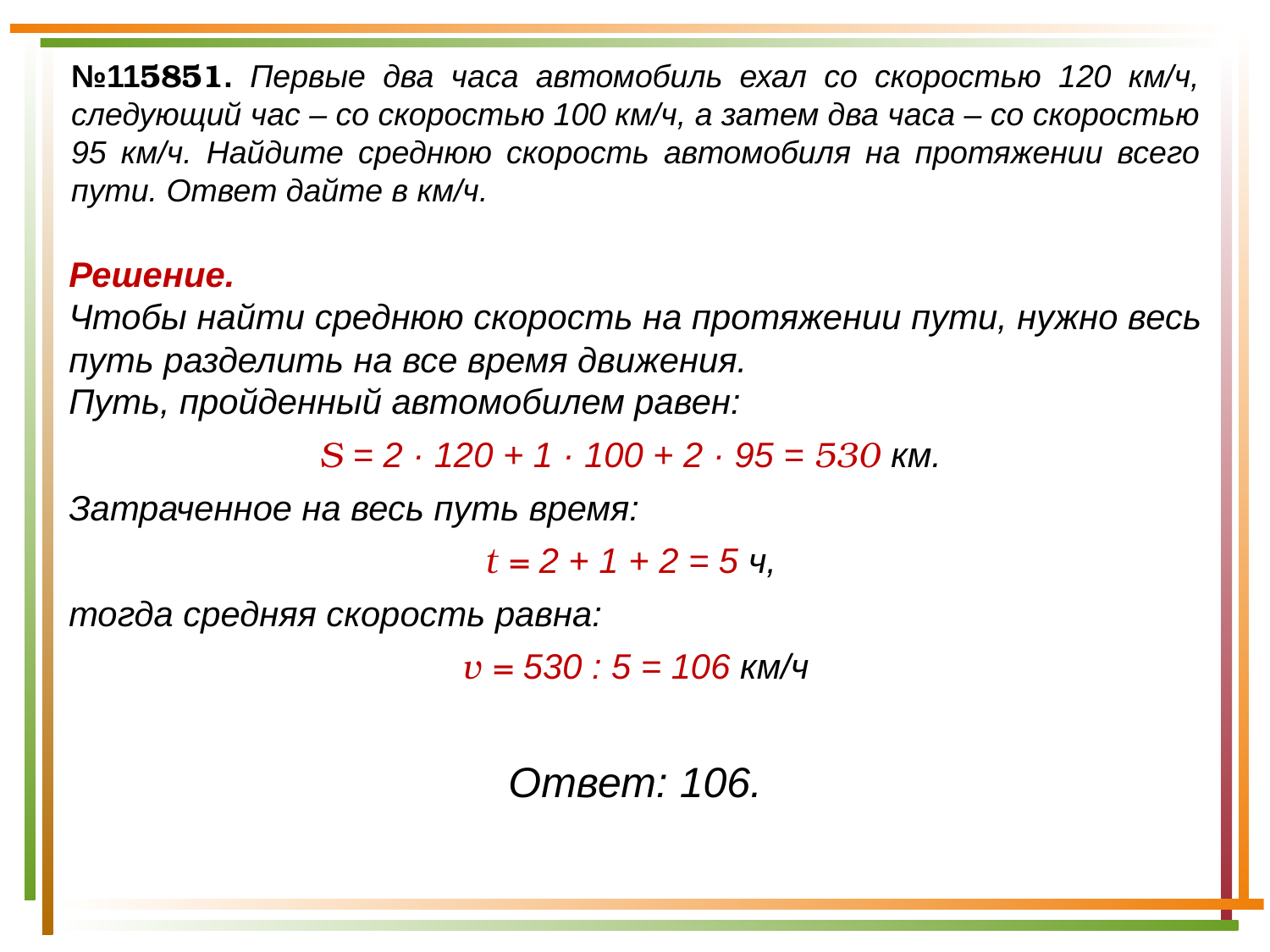

№115851. Первые два часа автомобиль ехал со скоростью 120 км/ч, следующий час – со скоростью 100 км/ч, а затем два часа – со скоростью 95 км/ч. Найдите среднюю скорость автомобиля на протяжении всего пути. Ответ дайте в км/ч.
Решение.
Чтобы найти среднюю скорость на протяжении пути, нужно весь путь разделить на все время движения.
Путь, пройденный автомобилем равен:
S = 2 · 120 + 1 · 100 + 2 · 95 = 530 км.
Затраченное на весь путь время:
t = 2 + 1 + 2 = 5 ч,
тогда средняя скорость равна:
v = 530 : 5 = 106 км/ч
Ответ: 106.